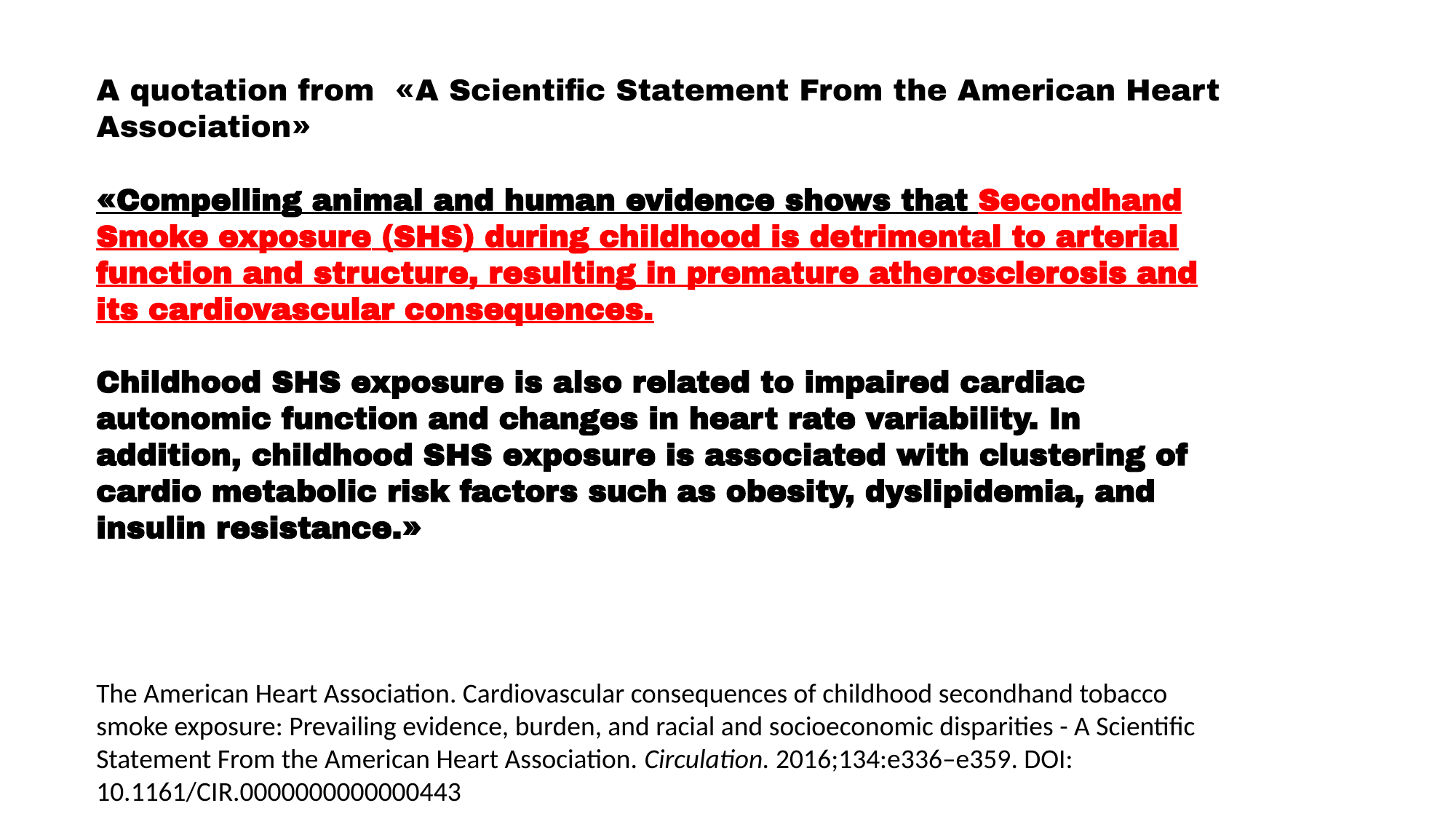

A quotation from  «A Scientific Statement From the American Heart Association»

«Compelling animal and human evidence shows that Secondhand Smoke exposure (SHS) during childhood is detrimental to arterial function and structure, resulting in premature atherosclerosis and its cardiovascular consequences.

Childhood SHS exposure is also related to impaired cardiac autonomic function and changes in heart rate variability. In addition, childhood SHS exposure is associated with clustering of cardio metabolic risk factors such as obesity, dyslipidemia, and
insulin resistance.»

The American Heart Association. Cardiovascular consequences of childhood secondhand tobacco smoke exposure: Prevailing evidence, burden, and racial and socioeconomic disparities - A Scientific Statement From the American Heart Association. Circulation. 2016;134:e336–e359. DOI: 10.1161/CIR.0000000000000443